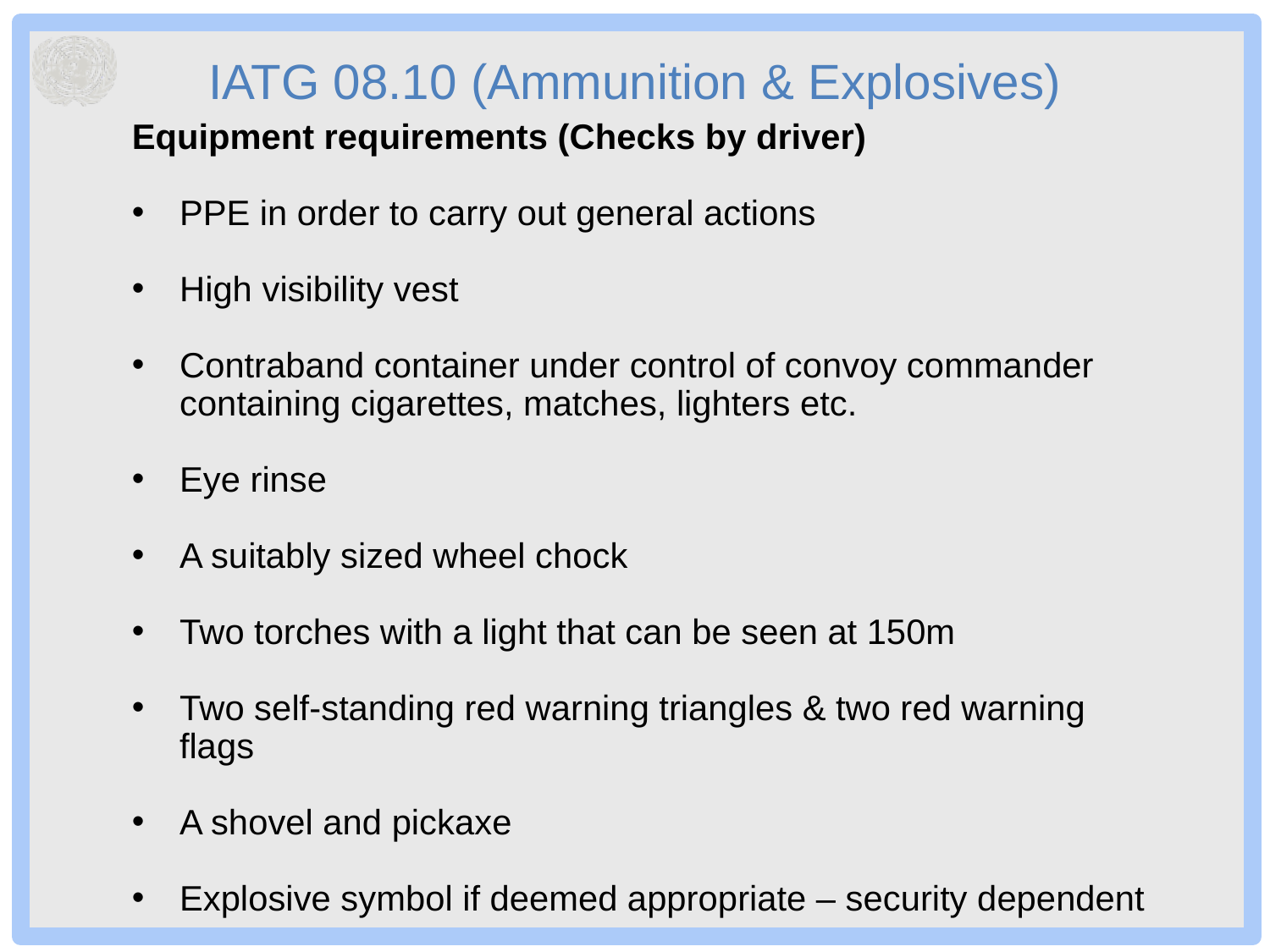

# IATG 08.10 (Ammunition & Explosives)
Equipment requirements (Checks by driver)

PPE in order to carry out general actions

High visibility vest

Contraband container under control of convoy commander containing cigarettes, matches, lighters etc.

Eye rinse

A suitably sized wheel chock

Two torches with a light that can be seen at 150m

Two self-standing red warning triangles & two red warning flags

A shovel and pickaxe

Explosive symbol if deemed appropriate – security dependent